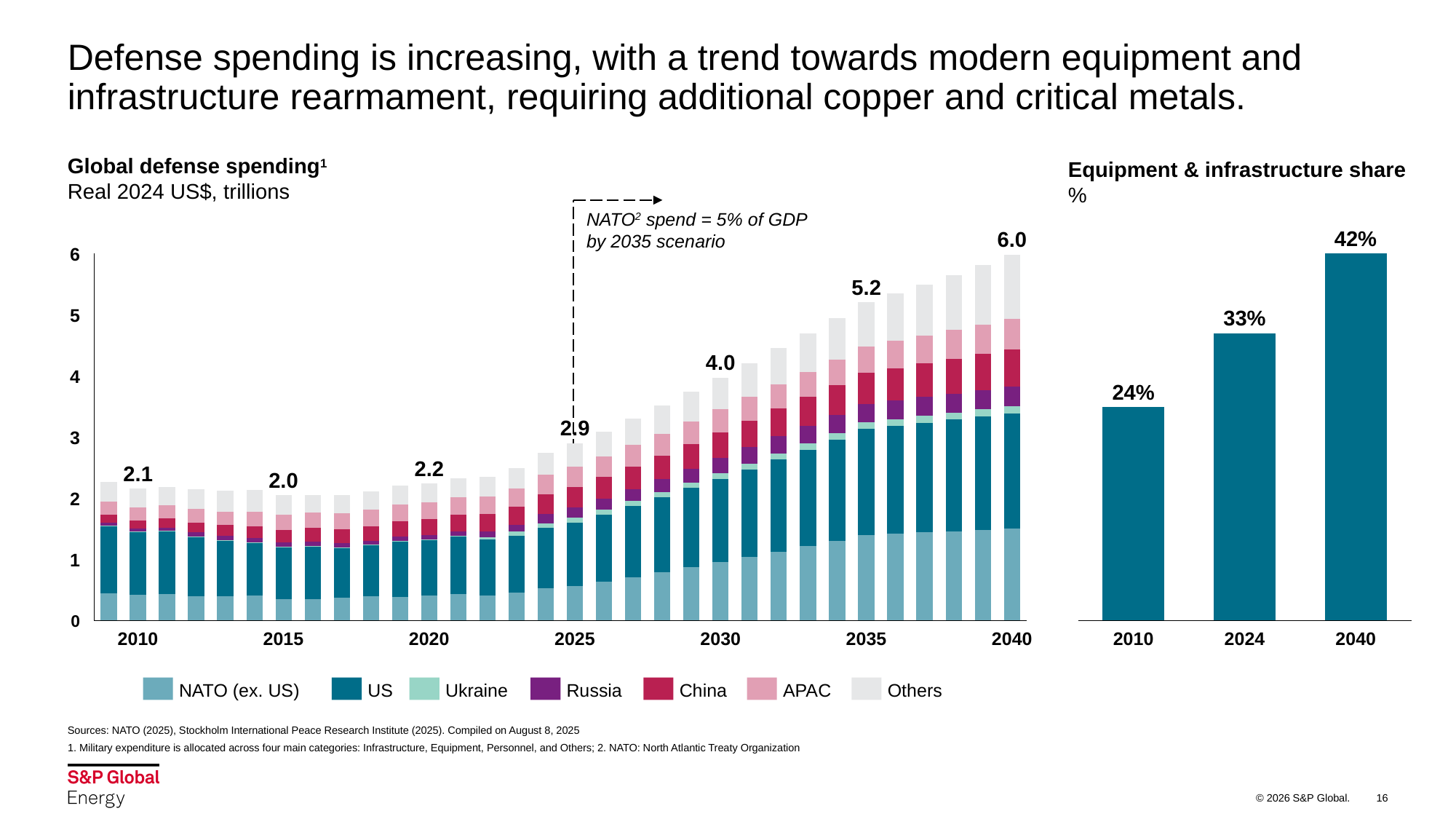

# Defense spending is increasing, with a trend towards modern equipment and infrastructure rearmament, requiring additional copper and critical metals.
Global defense spending1
Real 2024 US$, trillions
Equipment & infrastructure share
%
NATO2 spend = 5% of GDP by 2035 scenario
42%
6.0
6

### Chart

| Category |  |  |  |  |  |  |  |
|---|---|---|---|---|---|---|---|

### Chart

| Category |  |
|---|---|
5.2
5
33%
4.0
4
24%
2.9
3
2.2
2.1
2.0
2
1
0
2010
2015
2020
2025
2030
2035
2040
2010
2024
2040
NATO (ex. US)
US
Ukraine
Russia
China
APAC
Others

Sources: NATO (2025), Stockholm International Peace Research Institute (2025). Compiled on August 8, 2025
1. Military expenditure is allocated across four main categories: Infrastructure, Equipment, Personnel, and Others; 2. NATO: North Atlantic Treaty Organization
16